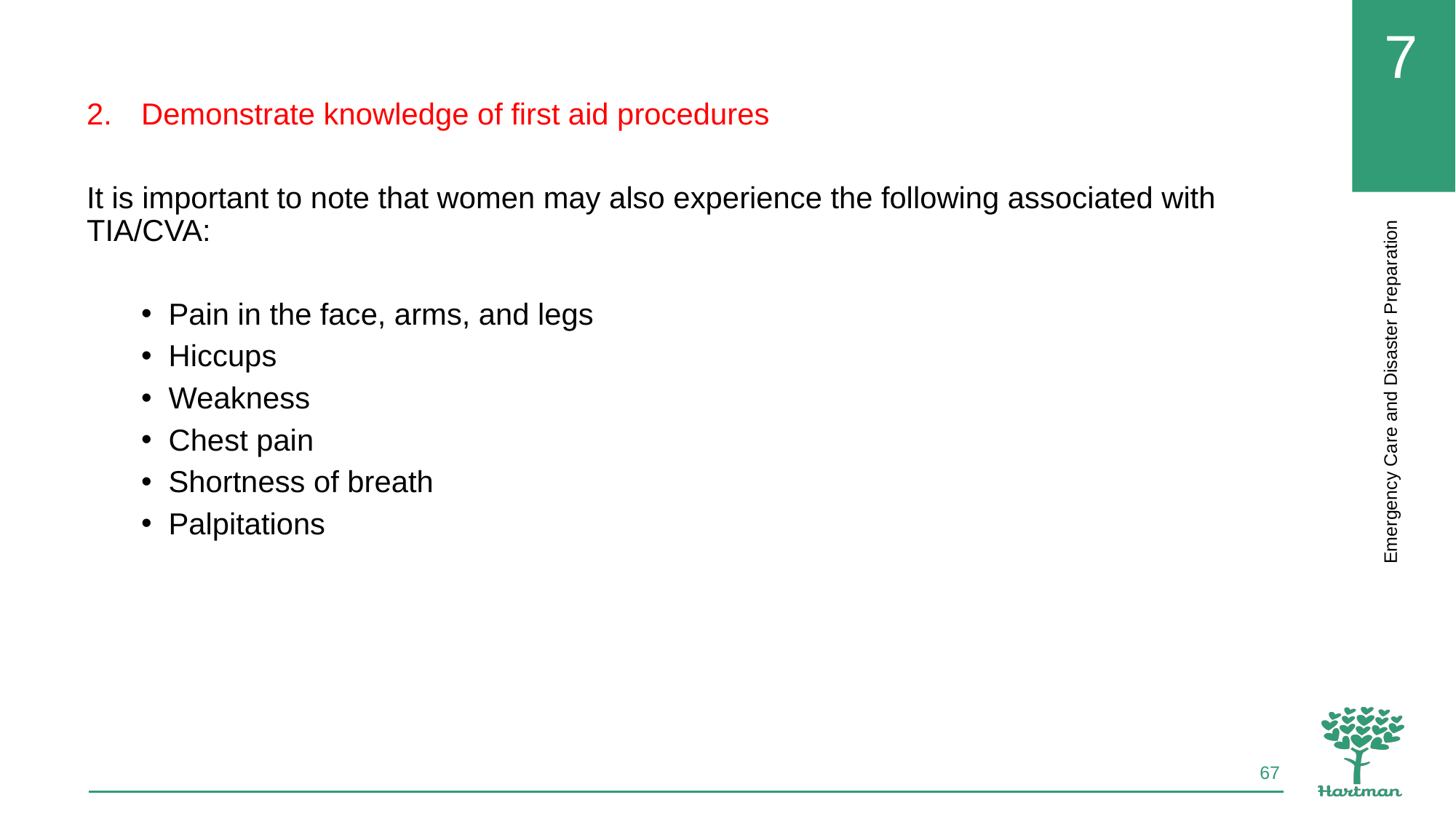

Demonstrate knowledge of first aid procedures

It is important to note that women may also experience the following associated with TIA/CVA:

Pain in the face, arms, and legs
Hiccups
Weakness
Chest pain
Shortness of breath
Palpitations

67